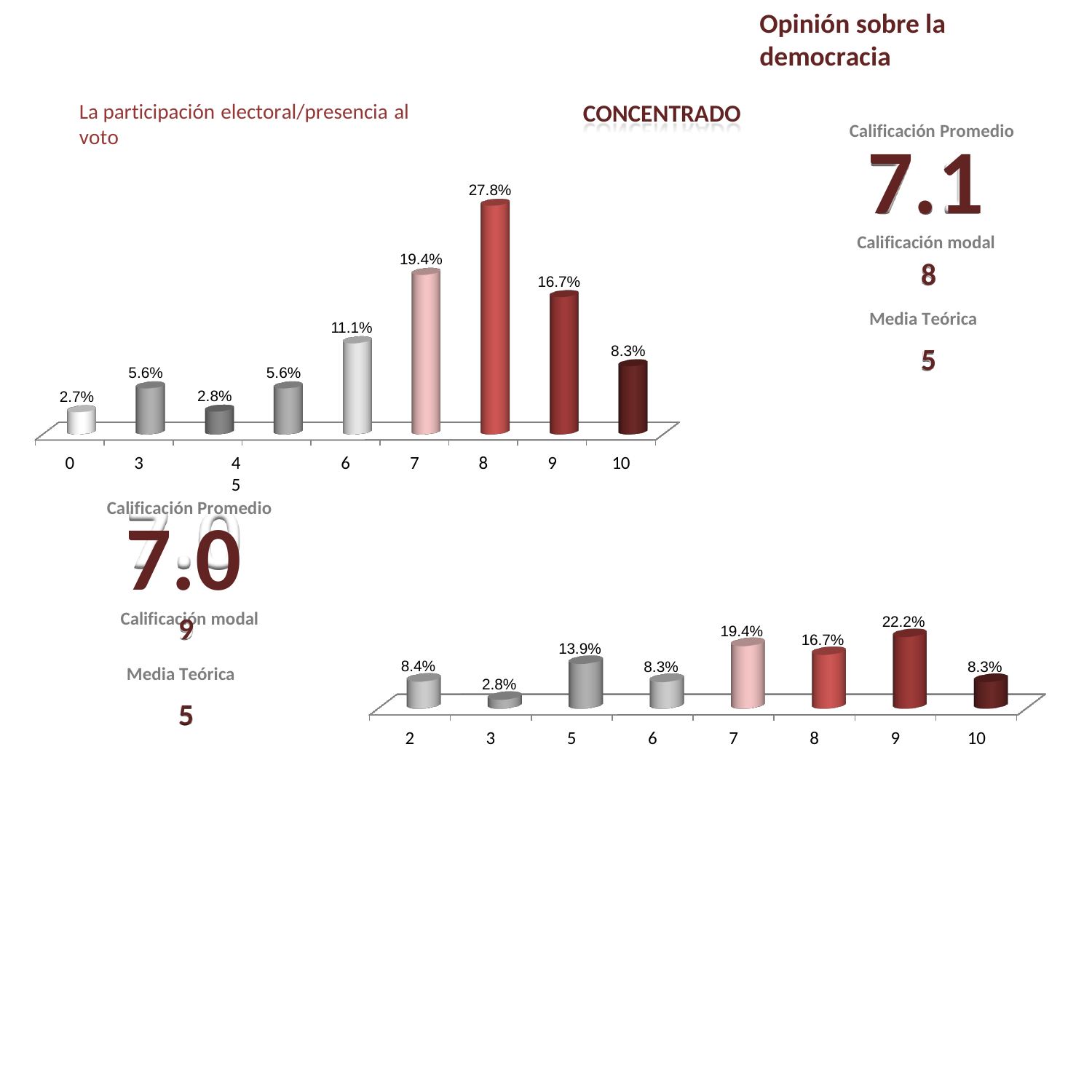

Opinión sobre la democracia
CONCENTRADO
La participación electoral/presencia al voto

Calificación Promedio
7.1
Calificación modal
8

Media Teórica

5

27.8%

19.4%
16.7%
11.1%

8.3%
5.6%
5.6%
2.8%
2.7%

0
3	4	5
Calificación Promedio
7.0
Calificación modal
6
7
8
9
10

9

Media Teórica

5
22.2%
19.4%
16.7%
13.9%
8.4%
8.3%
8.3%
2.8%

2
3
5
6
7
8
9
10